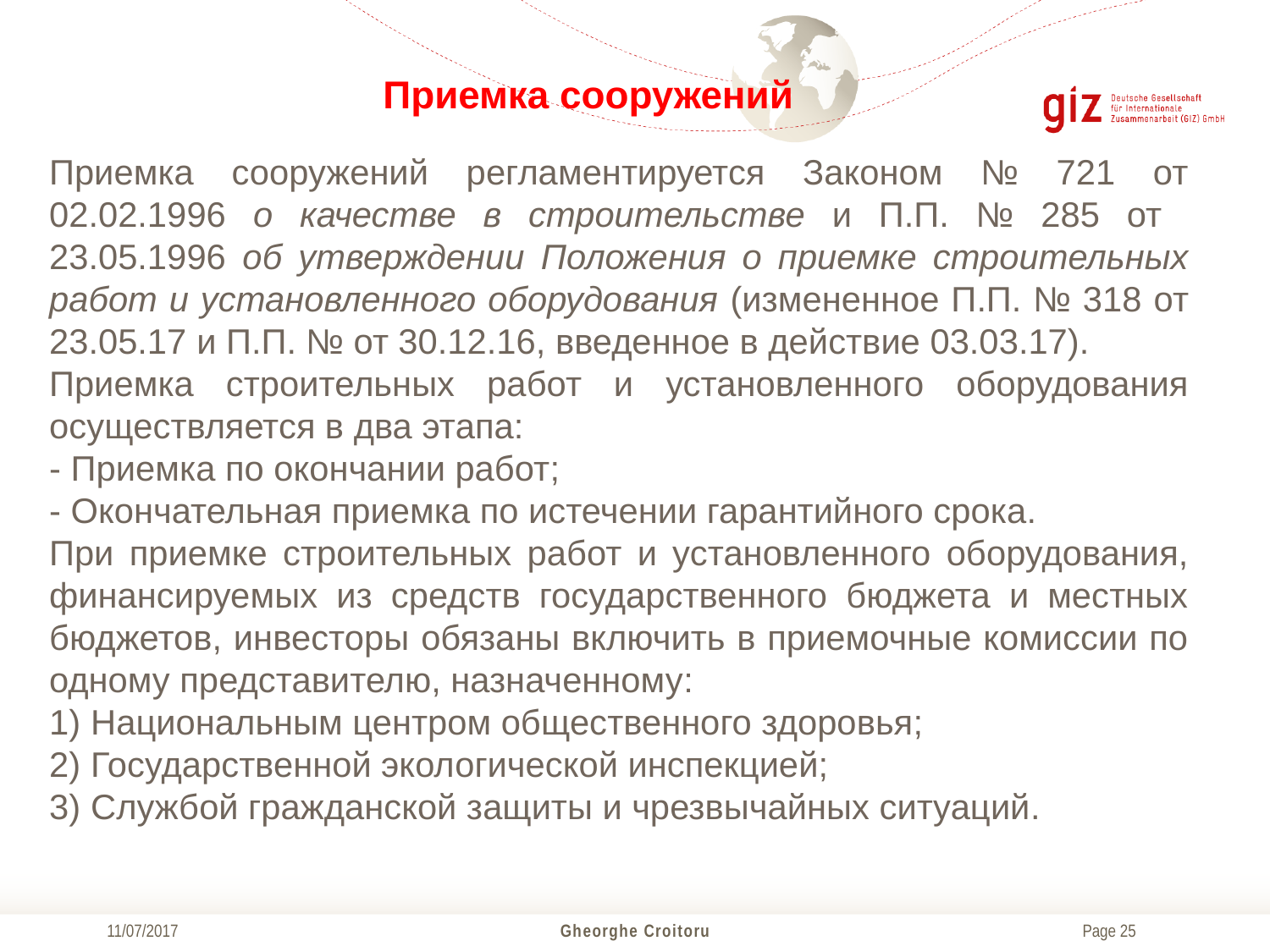

# Приемка сооружений
Приемка сооружений регламентируется Законом № 721 от 02.02.1996 о качестве в строительстве и П.П. № 285 от  23.05.1996 об утверждении Положения о приемке строительных работ и установленного оборудования (измененное П.П. № 318 от 23.05.17 и П.П. № от 30.12.16, введенное в действие 03.03.17).
Приемка строительных работ и установленного оборудования осуществляется в два этапа:
- Приемка по окончании работ;
- Окончательная приемка по истечении гарантийного срока.
При приемке строительных работ и установленного оборудования, финансируемых из средств государственного бюджета и местных бюджетов, инвесторы обязаны включить в приемочные комиссии по одному представителю, назначенному:
1) Национальным центром общественного здоровья;
2) Государственной экологической инспекцией;
3) Службой гражданской защиты и чрезвычайных ситуаций.
11/07/2017
Gheorghe Croitoru